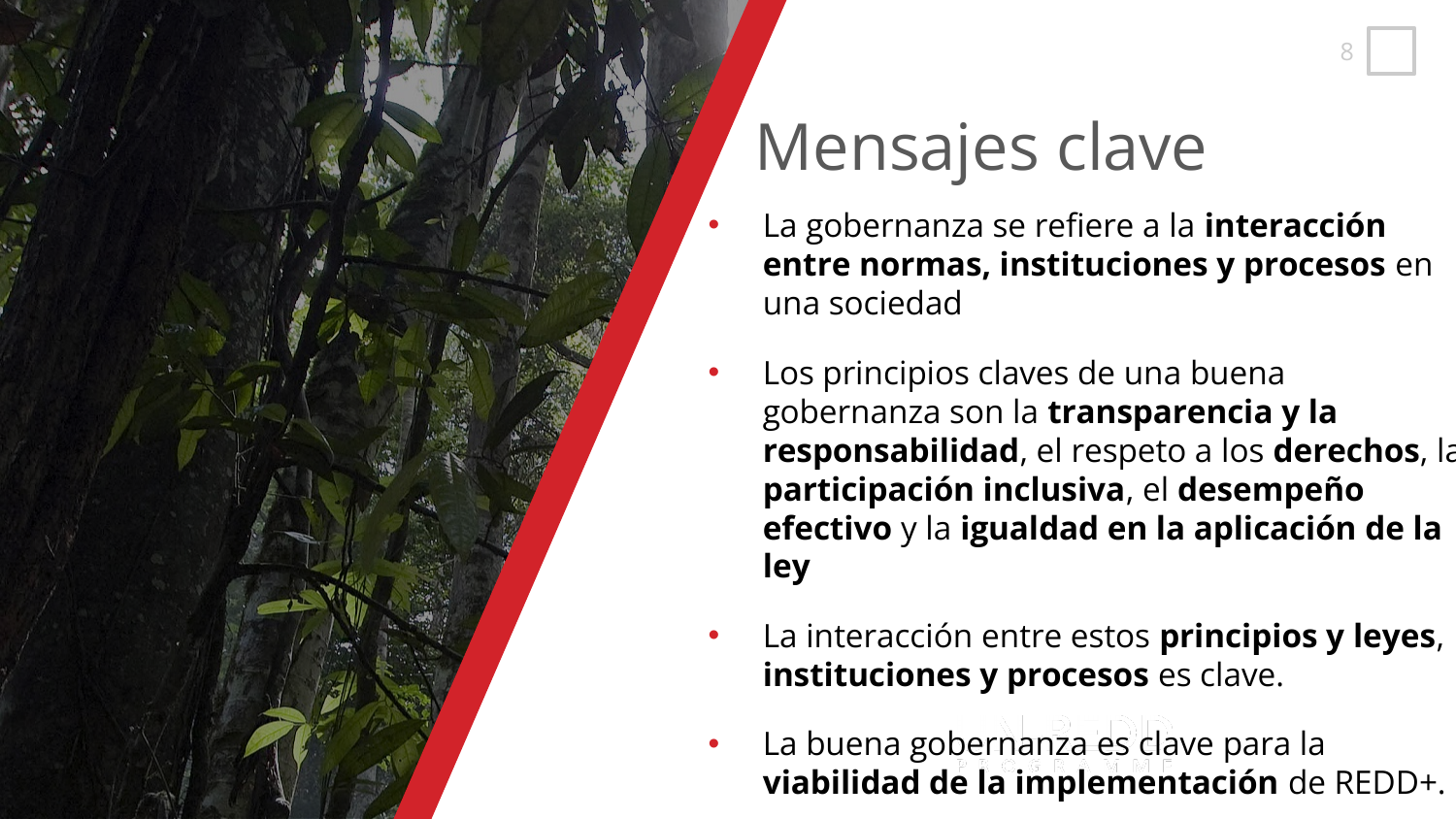

La gobernanza se refiere a la interacción entre normas, instituciones y procesos en una sociedad
Los principios claves de una buena gobernanza son la transparencia y la responsabilidad, el respeto a los derechos, la participación inclusiva, el desempeño efectivo y la igualdad en la aplicación de la ley
La interacción entre estos principios y leyes, instituciones y procesos es clave.
La buena gobernanza es clave para la viabilidad de la implementación de REDD+.